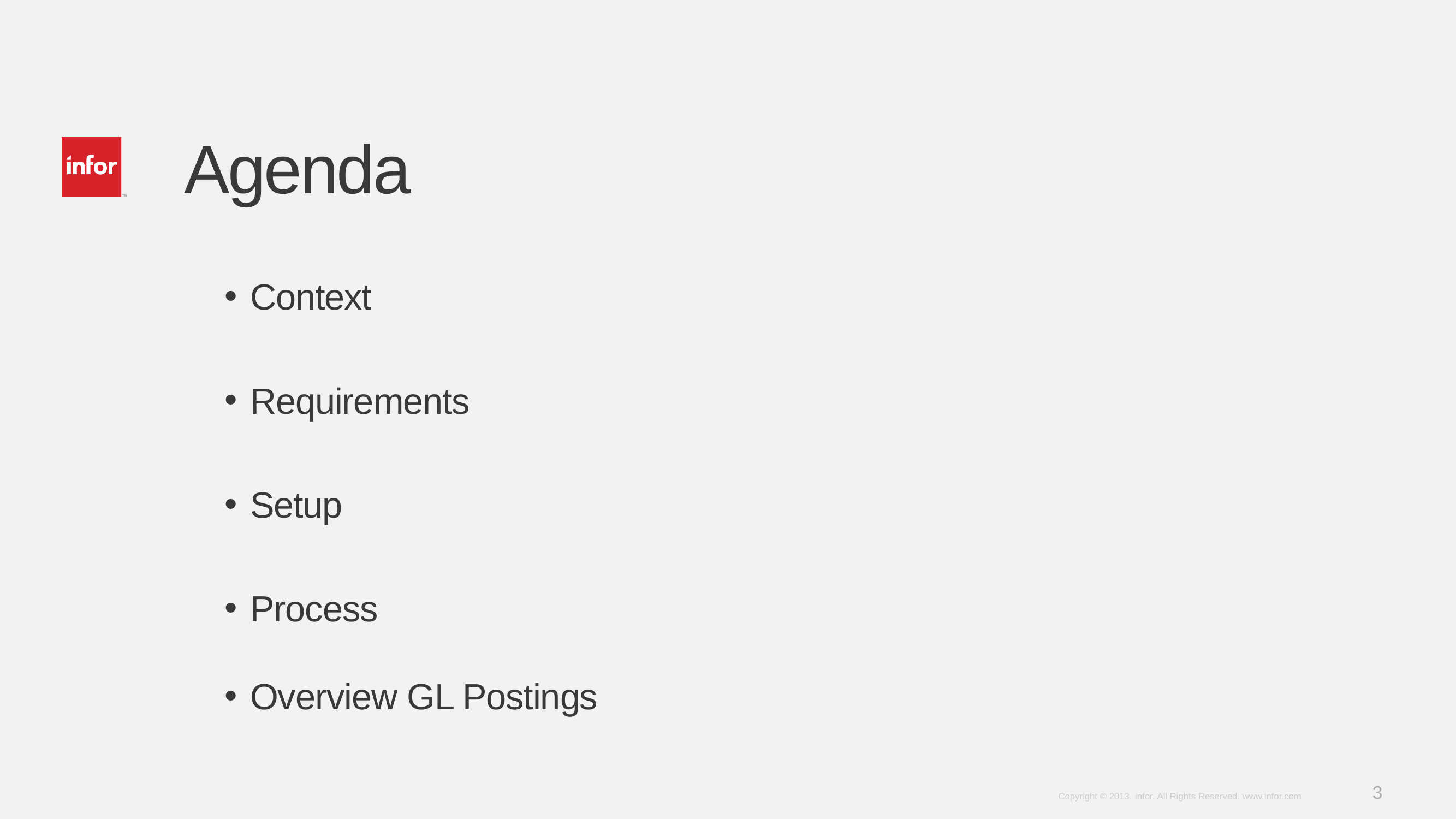

# Agenda

Context

Requirements

Setup

Process
Overview GL Postings